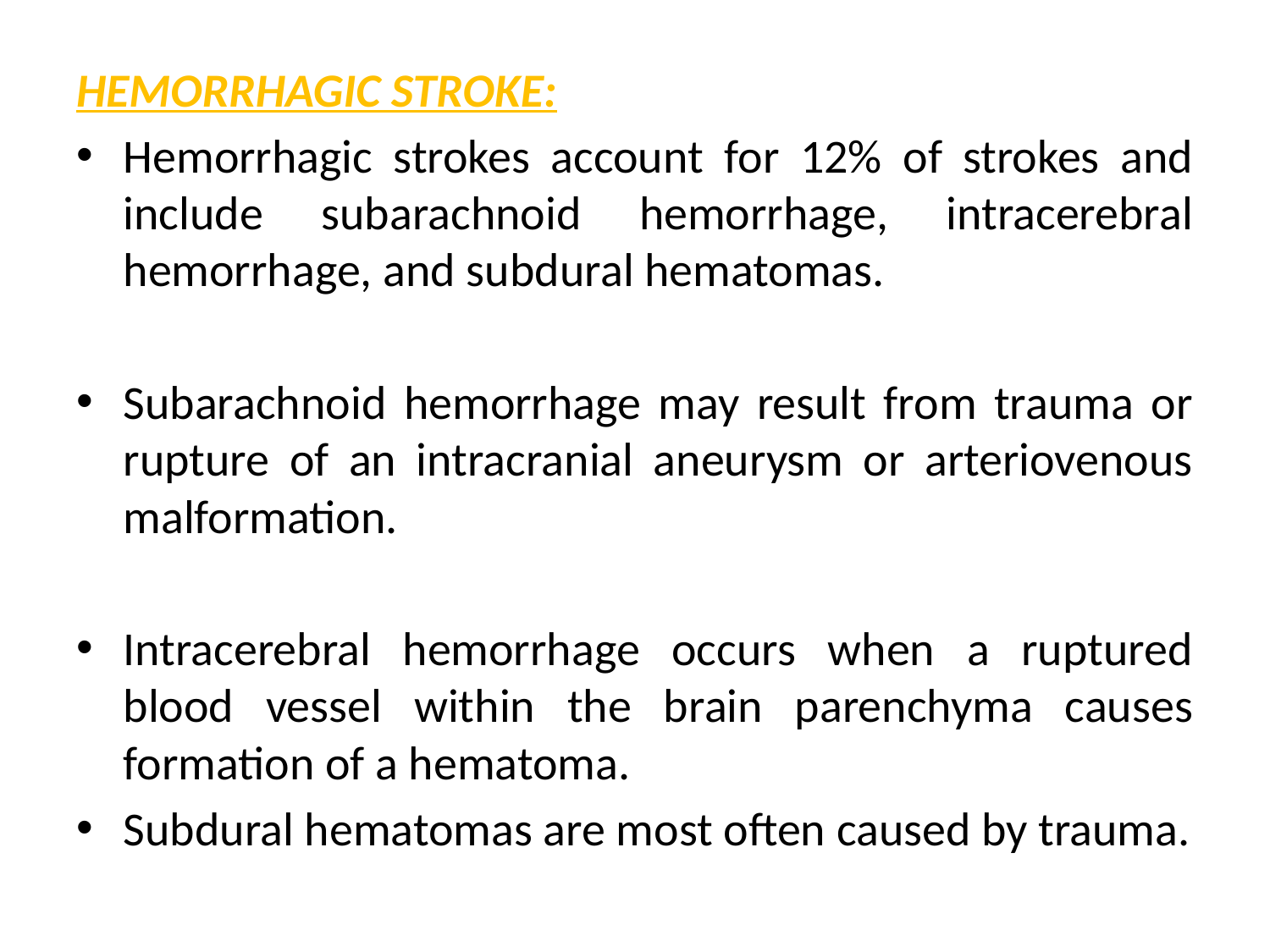

HEMORRHAGIC STROKE:
Hemorrhagic strokes account for 12% of strokes and include subarachnoid hemorrhage, intracerebral hemorrhage, and subdural hematomas.

Subarachnoid hemorrhage may result from trauma or rupture of an intracranial aneurysm or arteriovenous malformation.

Intracerebral hemorrhage occurs when a ruptured blood vessel within the brain parenchyma causes formation of a hematoma.
Subdural hematomas are most often caused by trauma.